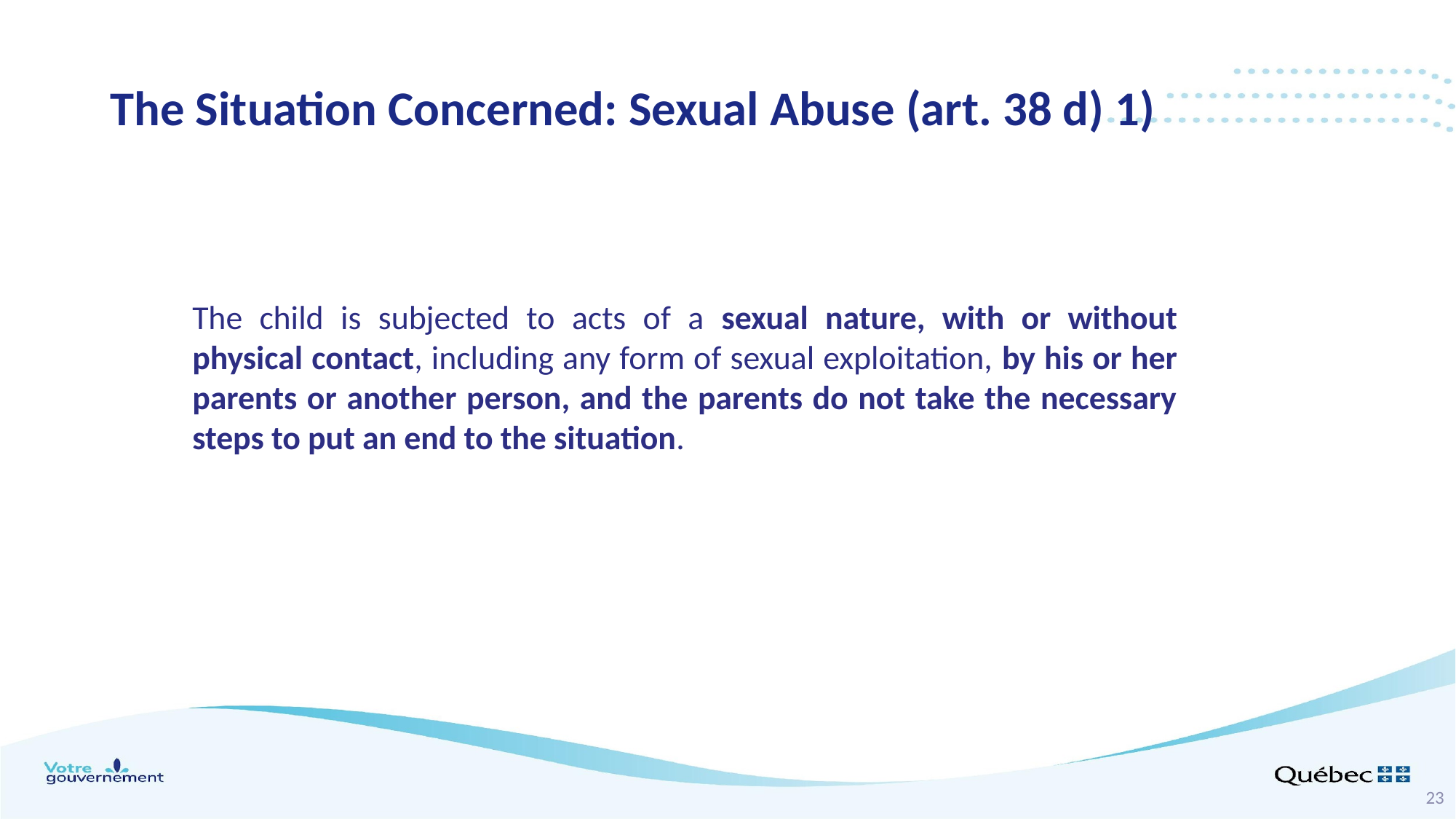

The Situation Concerned: Sexual Abuse (art. 38 d) 1)
The child is subjected to acts of a sexual nature, with or without physical contact, including any form of sexual exploitation, by his or her parents or another person, and the parents do not take the necessary steps to put an end to the situation.
23